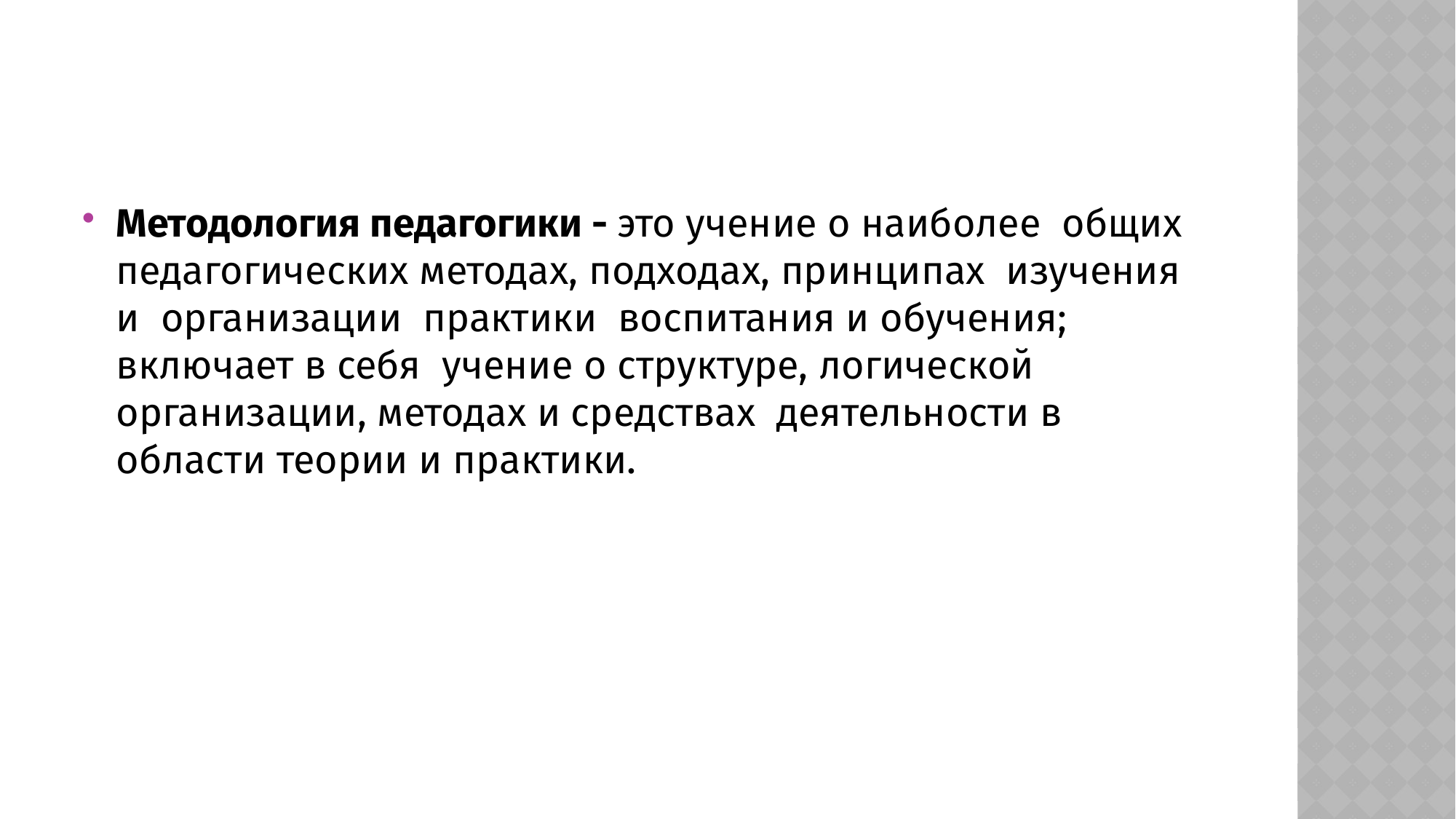

#
Методология педагогики - это учение о наиболее  общих педагогических методах, подходах, принципах  изучения и  организации  практики  воспитания и обучения; включает в себя  учение о структуре, логической организации, методах и средствах  деятельности в области теории и практики.